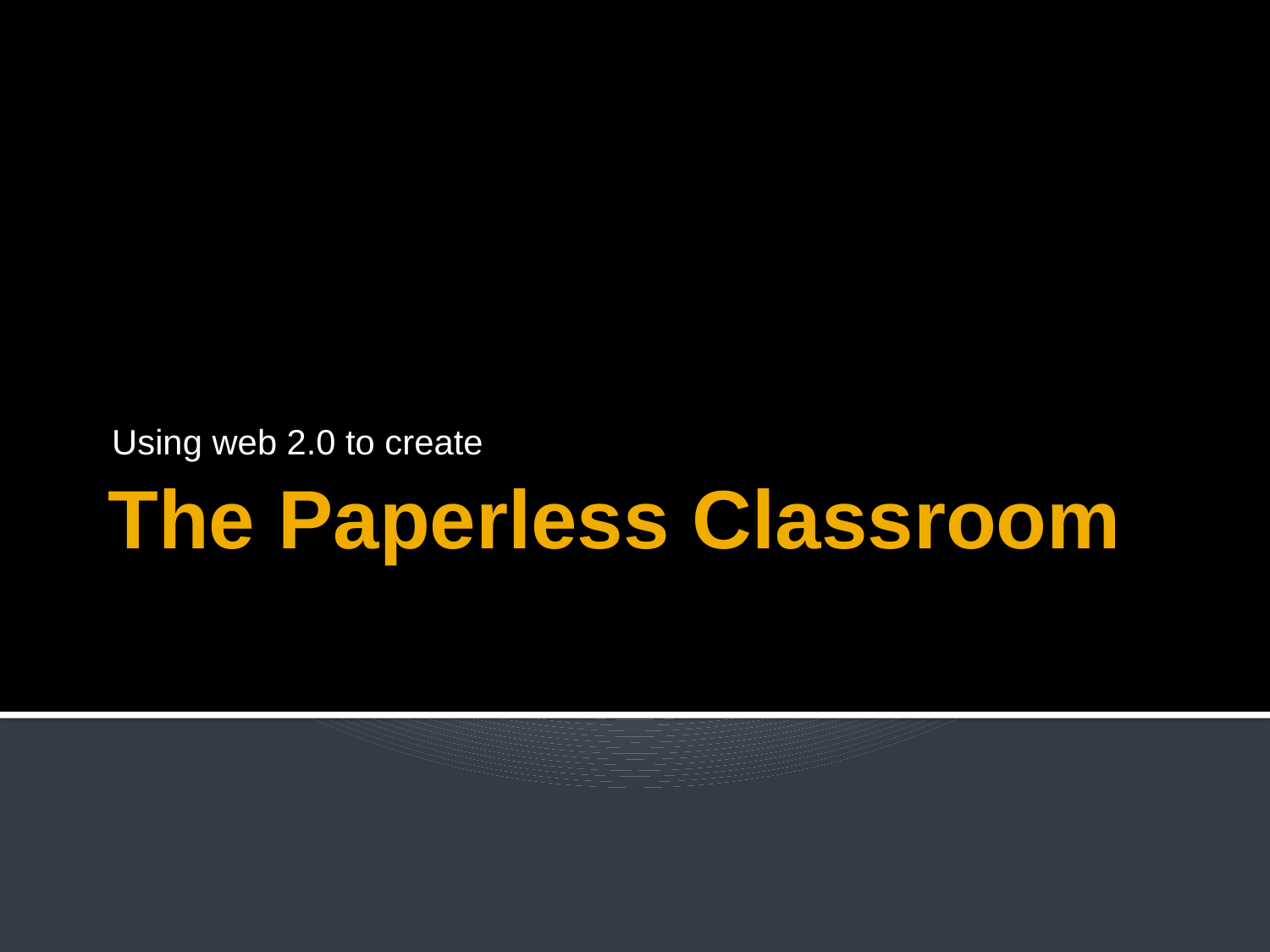

Using web 2.0 to create
# The Paperless Classroom